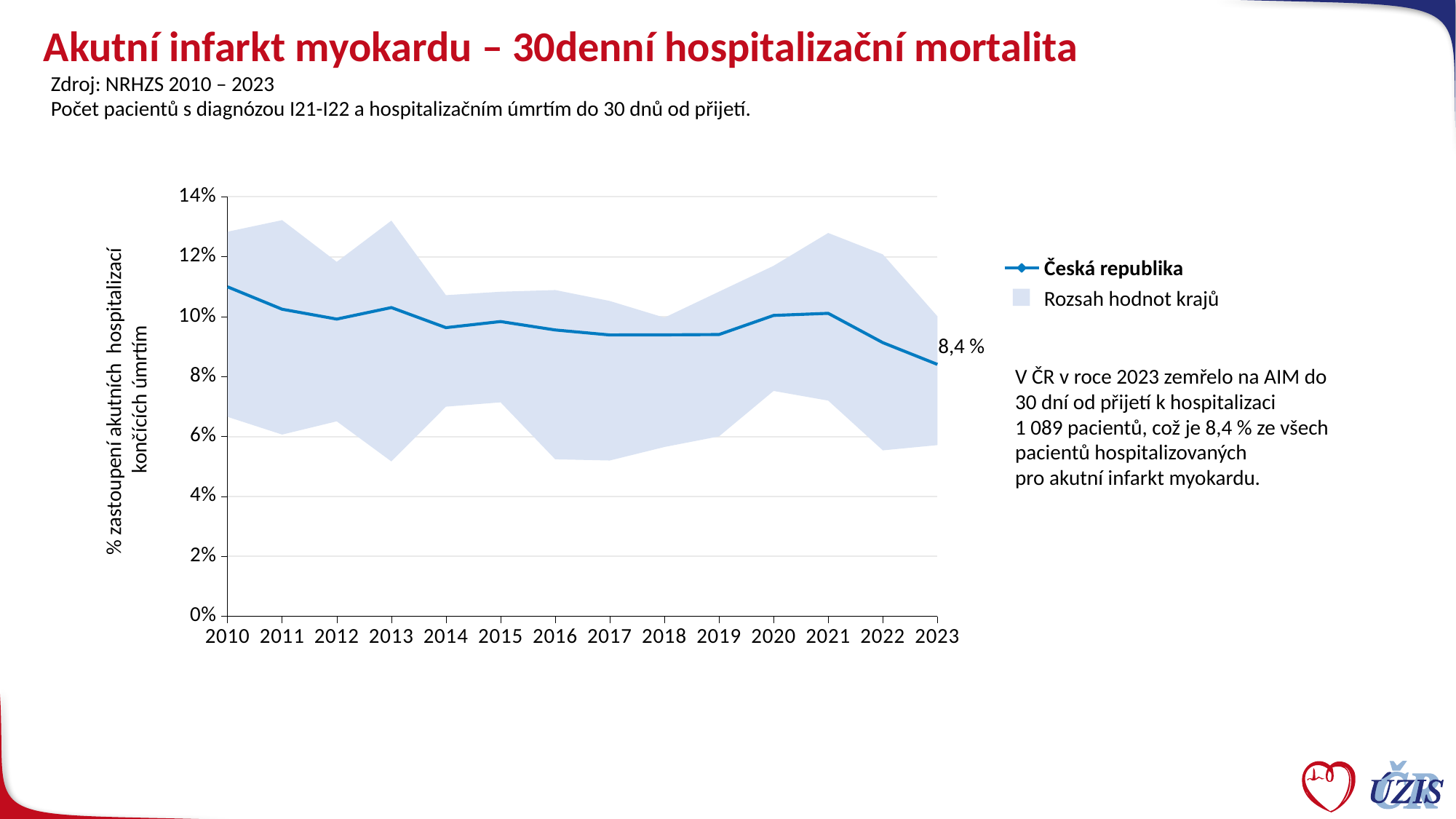

# Akutní infarkt myokardu – 30denní hospitalizační mortalita
Zdroj: NRHZS 2010 – 2023
Počet pacientů s diagnózou I21-I22 a hospitalizačním úmrtím do 30 dnů od přijetí.

### Chart

| Category | min | max (max-min) | Česká republika |
|---|---|---|---|
| 2010 | 0.06657223796033994 | 0.061778696239497596 | 0.10995989304812834 |
| 2011 | 0.06064880112834979 | 0.07156060437298119 | 0.10248901903367497 |
| 2012 | 0.06508135168961202 | 0.05320602131474213 | 0.09919621160196897 |
| 2013 | 0.05168986083499006 | 0.08035647121134198 | 0.10304659498207885 |
| 2014 | 0.06997742663656885 | 0.037191291683489086 | 0.09634215680080864 |
| 2015 | 0.07142857142857142 | 0.03689167974882261 | 0.09837345478204294 |
| 2016 | 0.05241379310344828 | 0.056466985485359514 | 0.09557324212326515 |
| 2017 | 0.05200594353640416 | 0.05322405016239861 | 0.09389765089505557 |
| 2018 | 0.056504599211563734 | 0.04317894509223374 | 0.09392674387287907 |
| 2019 | 0.06005221932114883 | 0.04829704772792701 | 0.09405405405405405 |
| 2020 | 0.07522697795071336 | 0.04174877097938651 | 0.1004230683589401 |
| 2021 | 0.072 | 0.05592511700468018 | 0.1011185346445462 |
| 2022 | 0.05538922155688623 | 0.06539729529704635 | 0.09133627019089574 |
| 2023 | 0.05714285714285714 | 0.04298551256189254 | 0.08407967881408276 |
Česká republika

Rozsah hodnot krajů

8,4 %
V ČR v roce 2023 zemřelo na AIM do 30 dní od přijetí k hospitalizaci
1 089 pacientů, což je 8,4 % ze všech pacientů hospitalizovaných
pro akutní infarkt myokardu.

% zastoupení akutních  hospitalizací
končících úmrtím